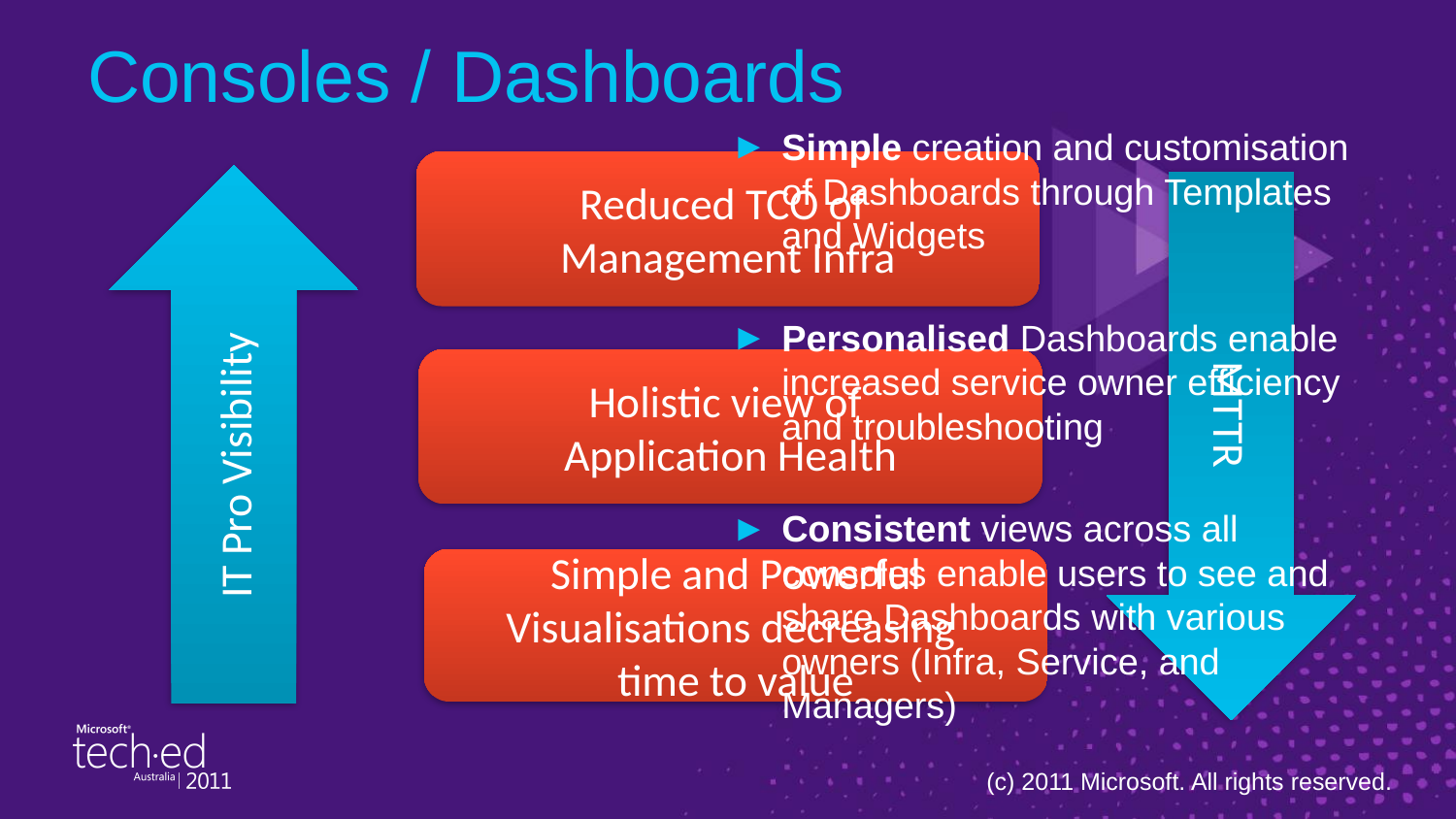

# Consoles / Dashboards
Simple creation and customisation of Dashboards through Templates and Widgets

Personalised Dashboards enable increased service owner efficiency and troubleshooting

Consistent views across all consoles enable users to see and share Dashboards with various owners (Infra, Service, and Managers)
Reduced TCO of
Management Infra
IT Pro Visibility
MTTR
Holistic view of
Application Health
Simple and Powerful Visualisations decreasing
time to value
(c) 2011 Microsoft. All rights reserved.